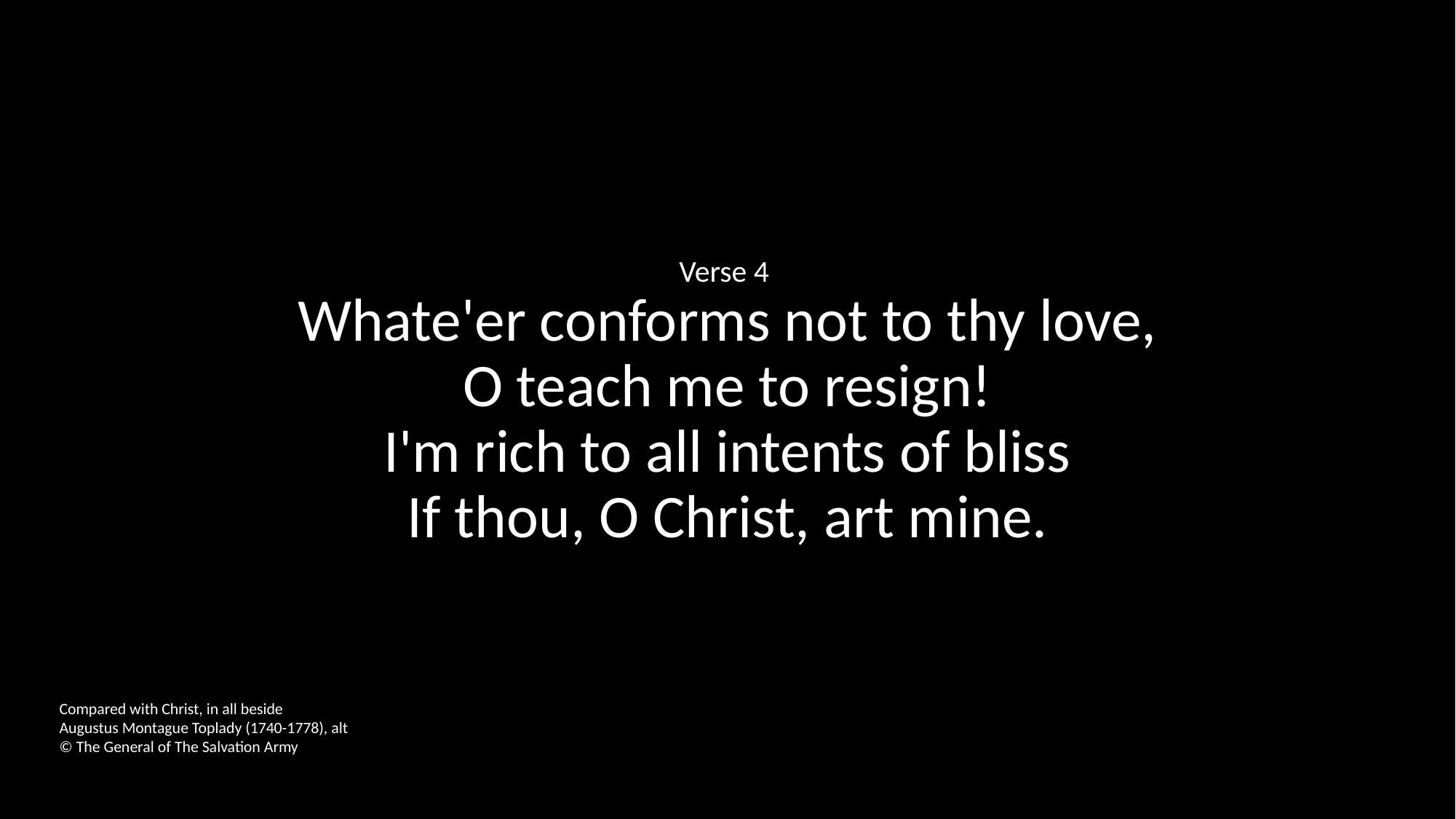

Verse 4
Whate'er conforms not to thy love,
O teach me to resign!
I'm rich to all intents of bliss
If thou, O Christ, art mine.
Compared with Christ, in all beside
Augustus Montague Toplady (1740-1778), alt
© The General of The Salvation Army